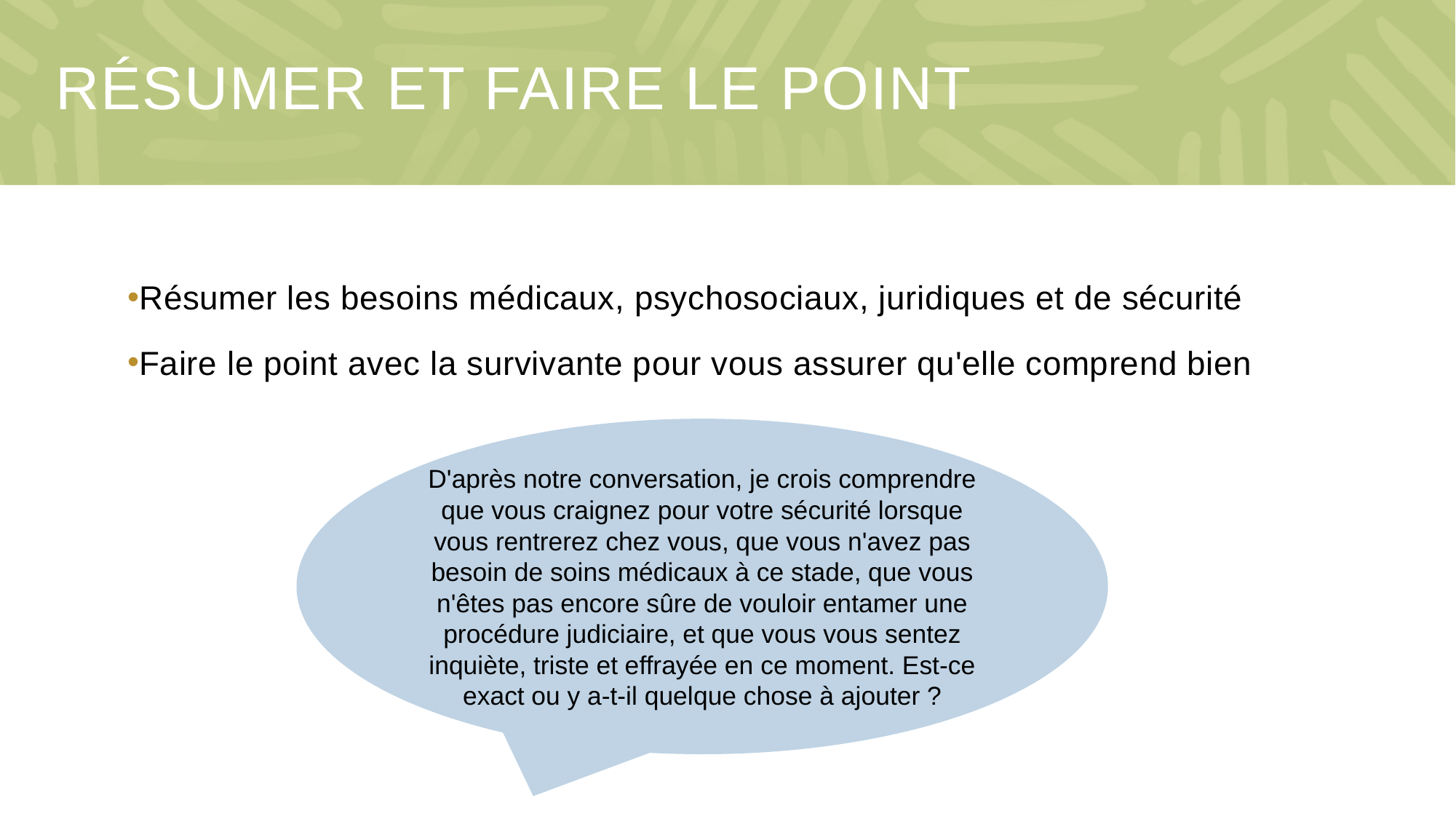

# Résumer et FAIRE LE POINT
Résumer les besoins médicaux, psychosociaux, juridiques et de sécurité
Faire le point avec la survivante pour vous assurer qu'elle comprend bien

D'après notre conversation, je crois comprendre que vous craignez pour votre sécurité lorsque vous rentrerez chez vous, que vous n'avez pas besoin de soins médicaux à ce stade, que vous n'êtes pas encore sûre de vouloir entamer une procédure judiciaire, et que vous vous sentez inquiète, triste et effrayée en ce moment. Est-ce exact ou y a-t-il quelque chose à ajouter ?